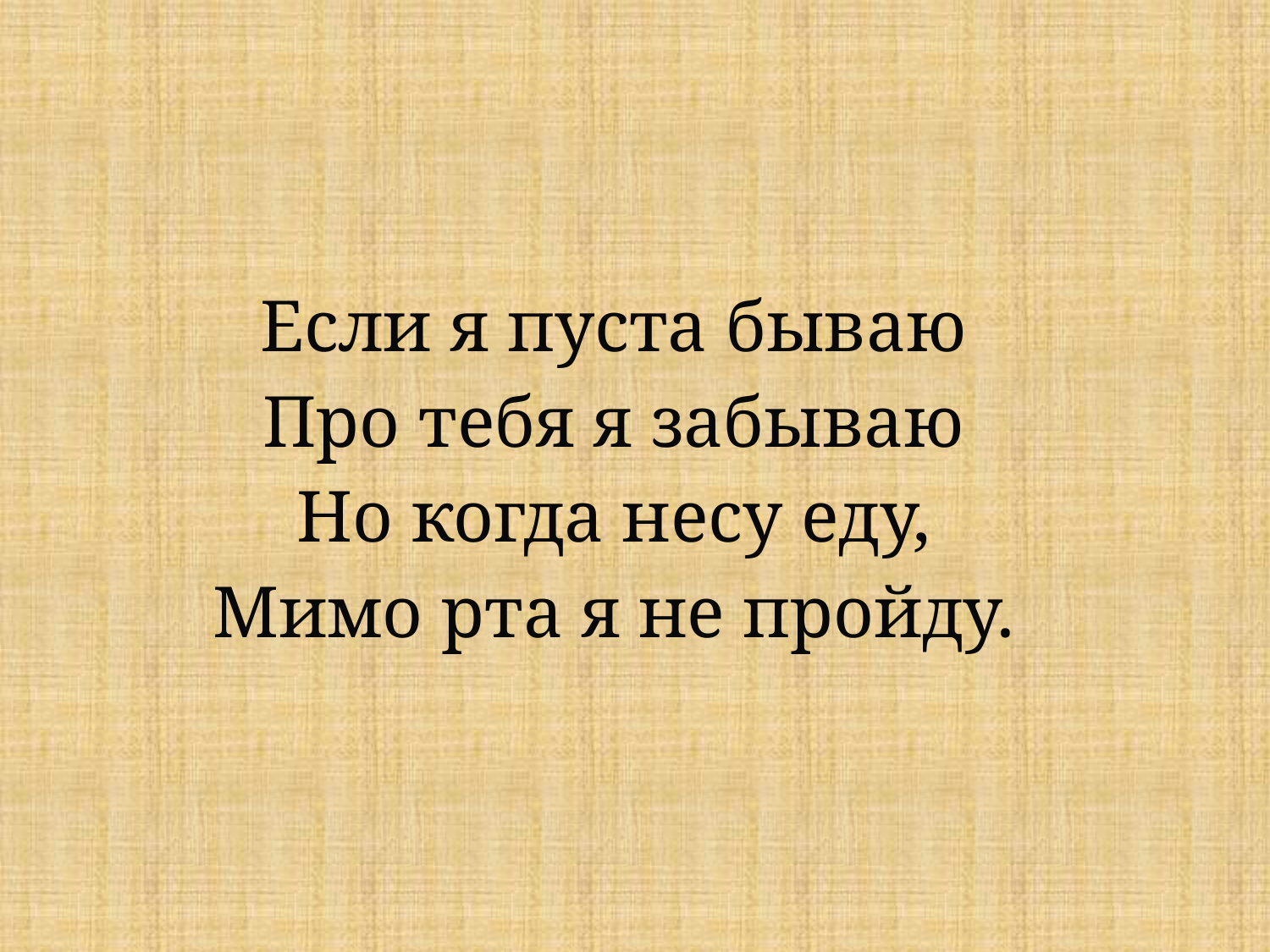

Если я пуста бываю
Про тебя я забываю
Но когда несу еду,
Мимо рта я не пройду.